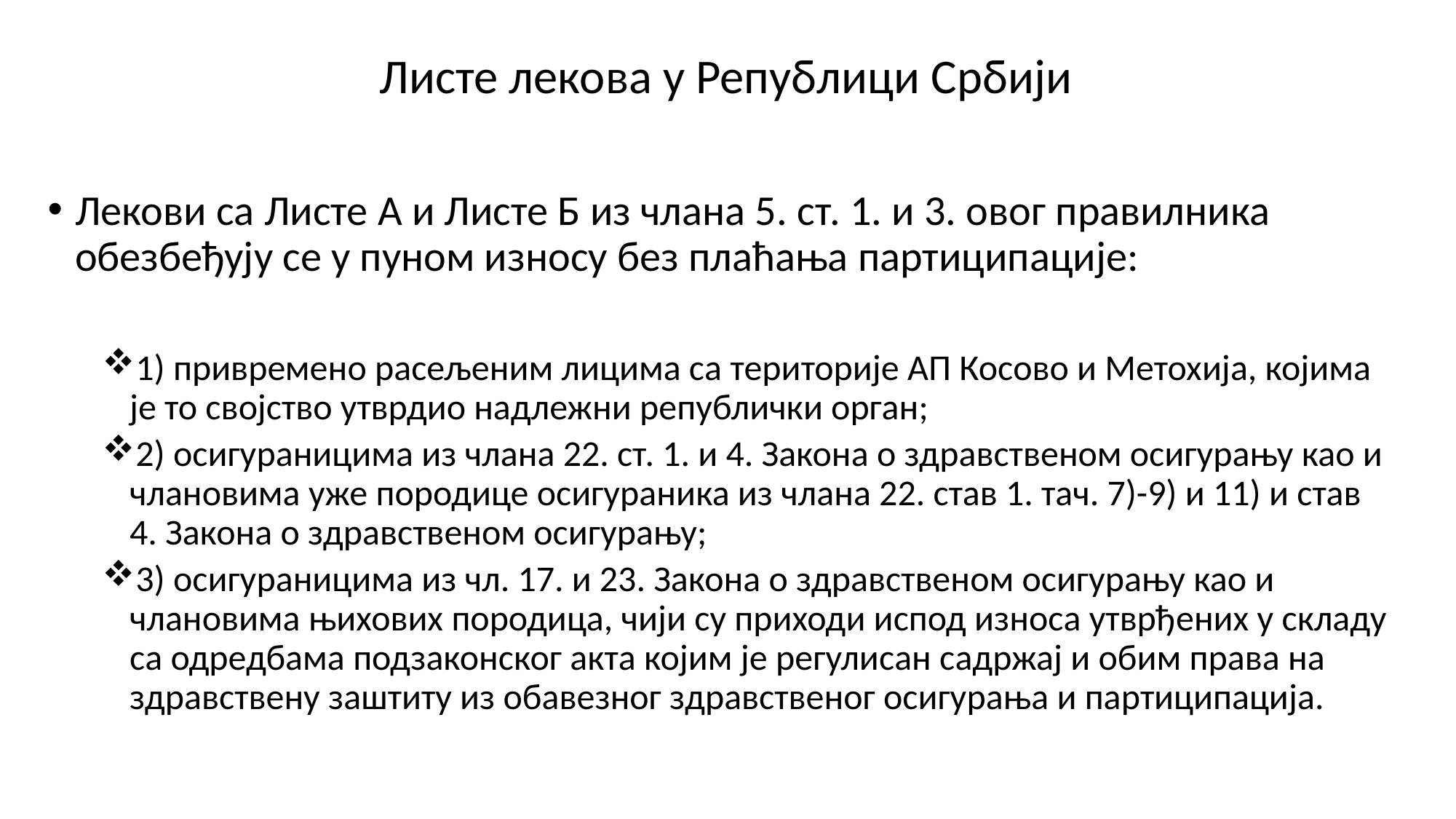

# Листе лекова у Републици Србији
Лекови са Листе А и Листе Б из члана 5. ст. 1. и 3. овог правилника обезбеђују се у пуном износу без плаћања партиципације:

1) привремено расељеним лицима са територије АП Косово и Метохија, којима је то својство утврдио надлежни републички орган;
2) осигураницима из члана 22. ст. 1. и 4. Закона о здравственом осигурању као и члановима уже породице осигураника из члана 22. став 1. тач. 7)-9) и 11) и став 4. Закона о здравственом осигурању;
3) осигураницима из чл. 17. и 23. Закона о здравственом осигурању као и члановима њихових породица, чији су приходи испод износа утврђених у складу са одредбама подзаконског акта којим је регулисан садржај и обим права на здравствену заштиту из обавезног здравственог осигурања и партиципација.